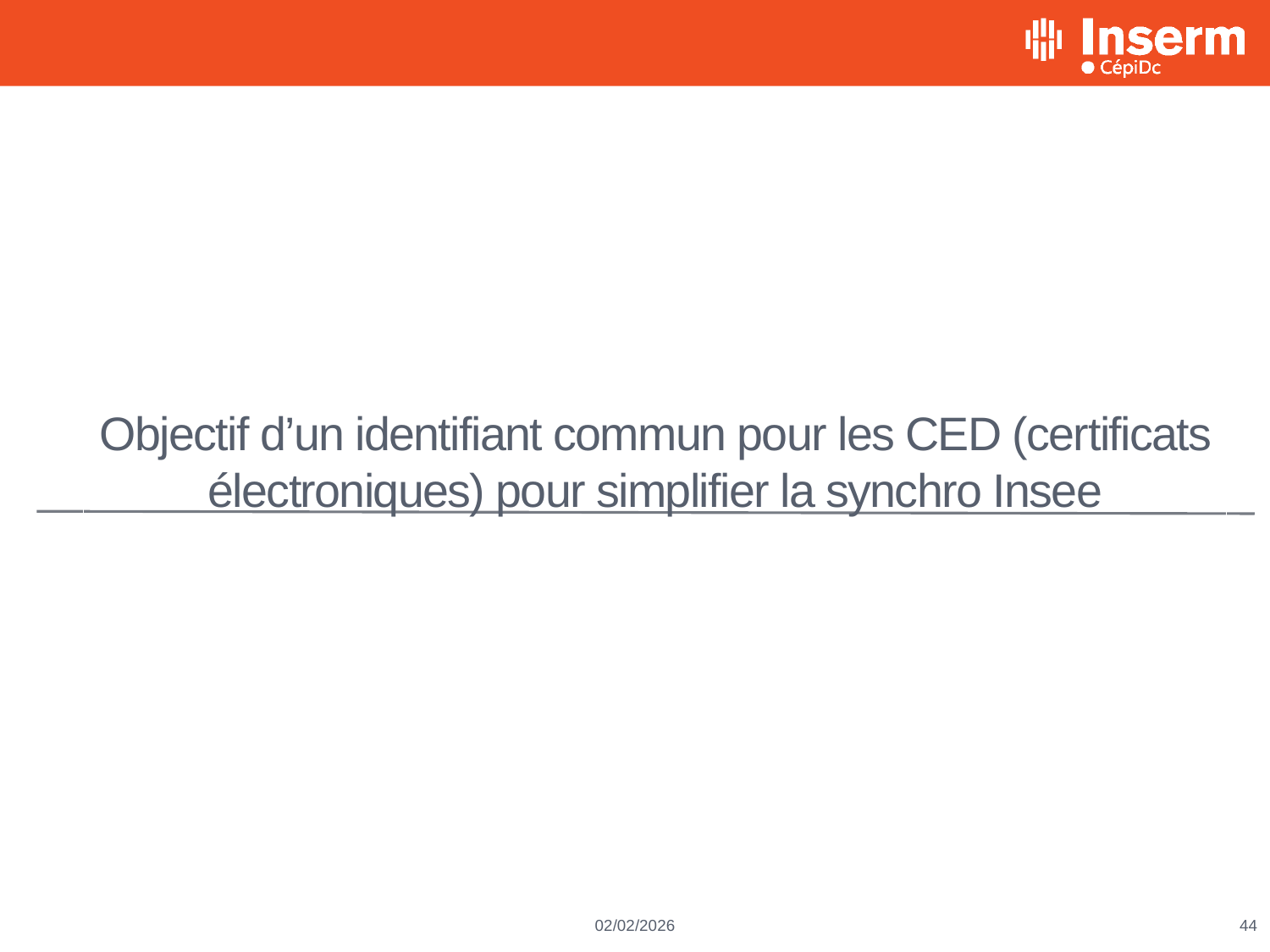

# Objectif d’un identifiant commun pour les CED (certificats électroniques) pour simplifier la synchro Insee